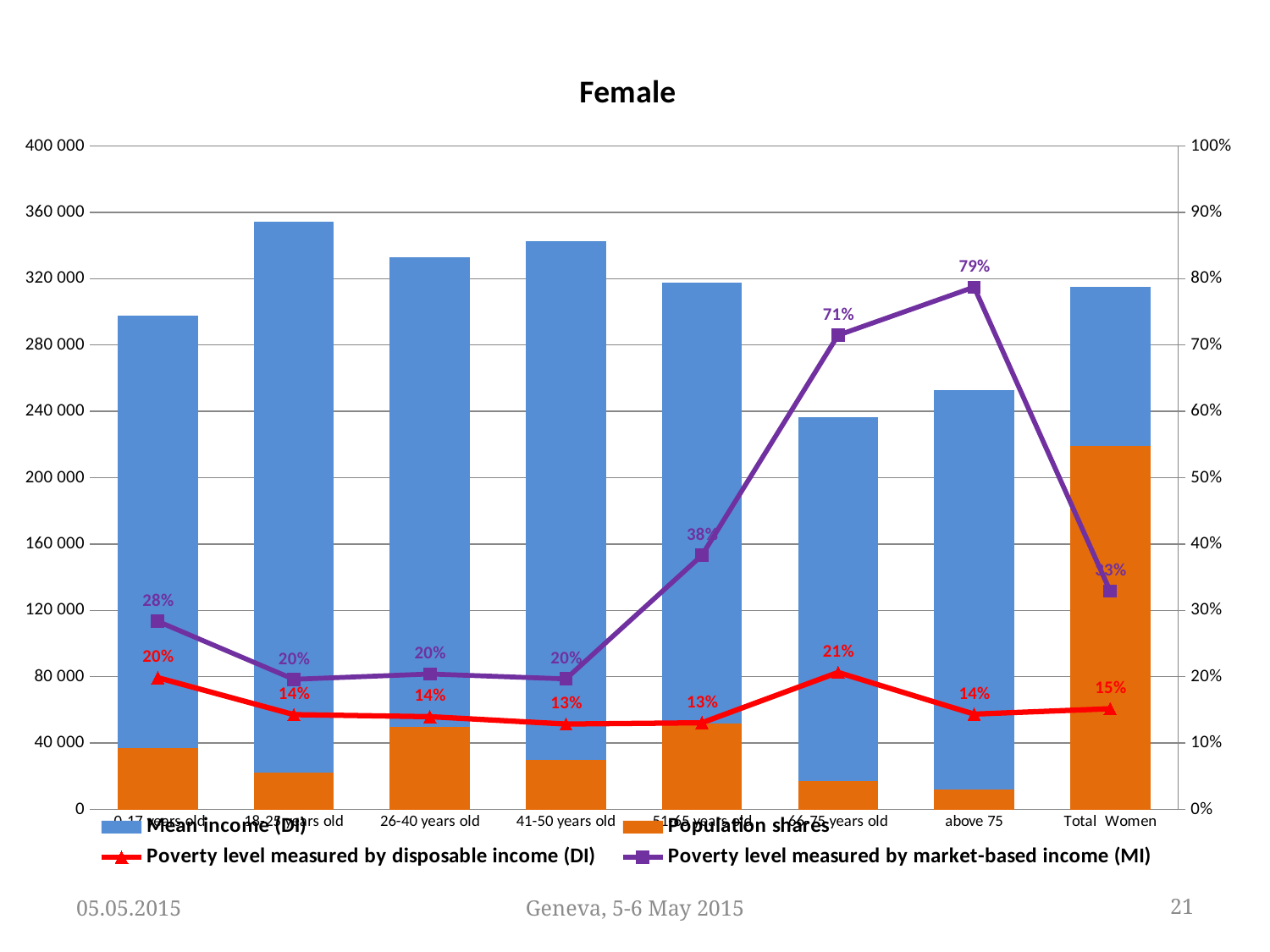

### Chart: Female

| Category | Mean income (DI) | Population shares | Poverty level measured by disposable income (DI) | Poverty level measured by market-based income (MI) |
|---|---|---|---|---|
|  0-17 years old | 297769.2375038377 | 0.09295921003656567 | 0.19857943704322467 | 0.28350603944084984 |
| 18-25 years old | 354381.2854521645 | 0.05539929018693531 | 0.14286445991408062 | 0.19610555355583528 |
| 26-40 years old | 333035.9638006849 | 0.12380628767265889 | 0.13980088275244365 | 0.20406957487217625 |
| 41-50 years old | 342522.018441276 | 0.07434605916105404 | 0.12869273306794368 | 0.19673053855497716 |
| 51-65 years old | 317407.7645370723 | 0.1297802126018047 | 0.13059782447551746 | 0.38298018829860914 |
| 66-75 years old | 236317.46709589305 | 0.04213752917487032 | 0.20639839887396982 | 0.7147548955430284 |
| above 75 | 252991.9255962961 | 0.02964701548854708 | 0.14362971164917357 | 0.7872870798931447 |
| Total  Women | 315032.28541841987 | 0.548075604322436 | 0.15172127117585468 | 0.3289177789324695 |
05.05.2015
Geneva, 5-6 May 2015
21